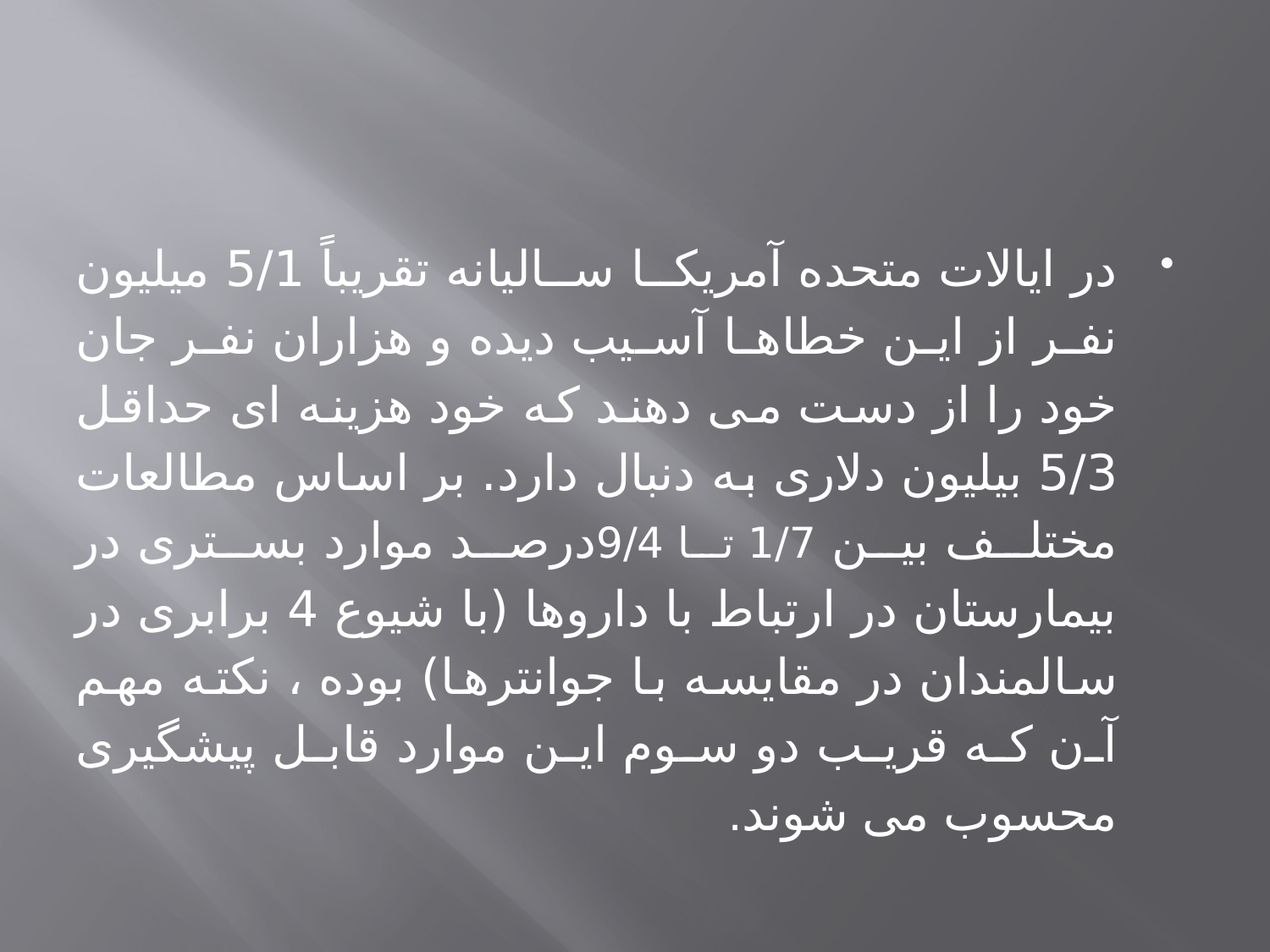

#
در ایالات متحده آمریکا سالیانه تقریباً 5/1 میلیون نفر از این خطاها آسیب دیده و هزاران نفر جان خود را از دست می دهند که خود هزینه ای حداقل 5/3 بیلیون دلاری به دنبال دارد. بر اساس مطالعات مختلف بین 1/7 تا 9/4درصد موارد بستری در بیمارستان در ارتباط با داروها (با شیوع 4 برابری در سالمندان در مقایسه با جوانترها) بوده ، نکته مهم آن که قریب دو سوم این موارد قابل پیشگیری محسوب می شوند.